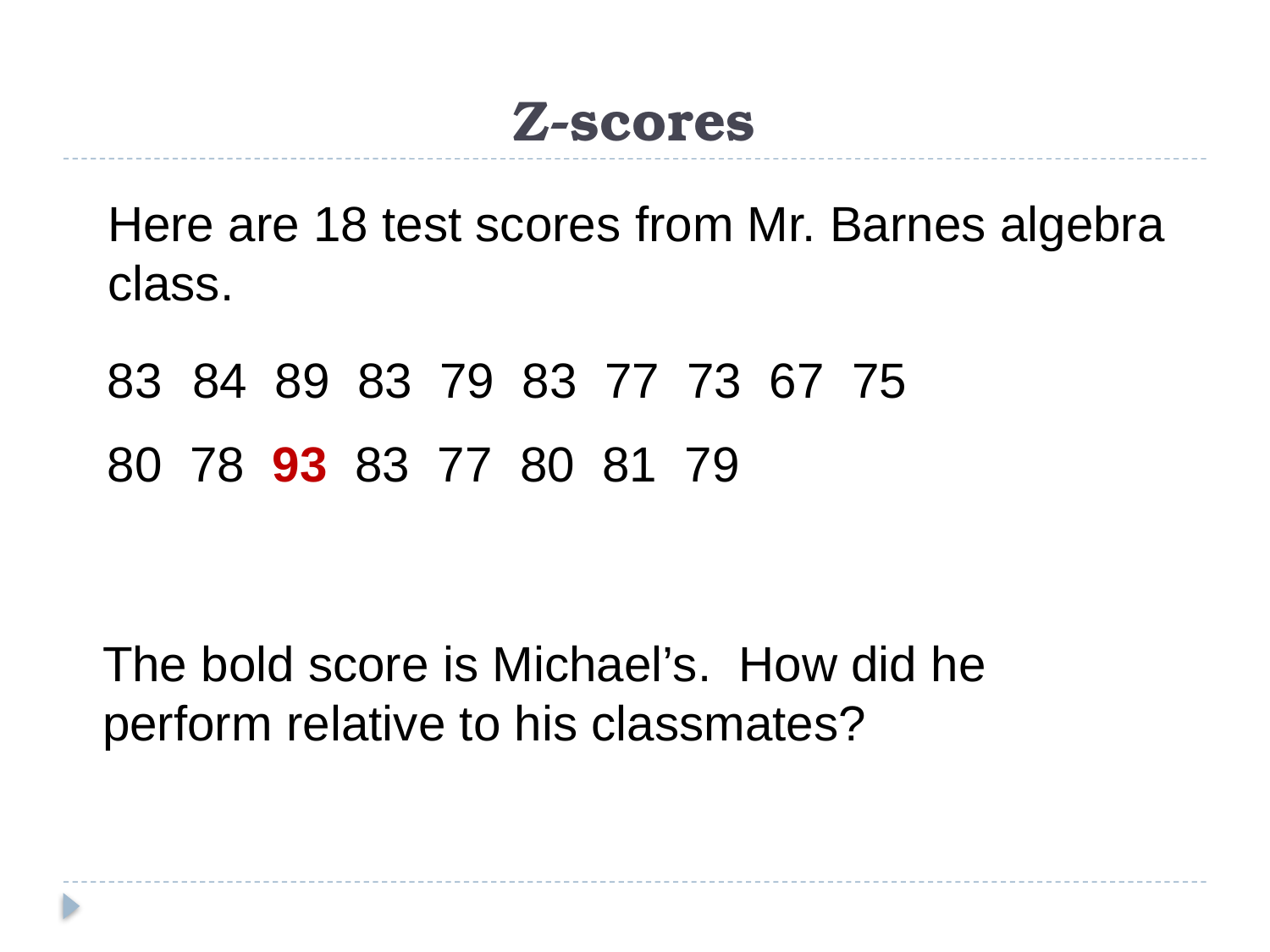

# Z-scores
Here are 18 test scores from Mr. Barnes algebra class.
 84  89  83  79  83  77  73  67  75
80  78  93  83  77  80  81  79
The bold score is Michael’s.  How did he perform relative to his classmates?